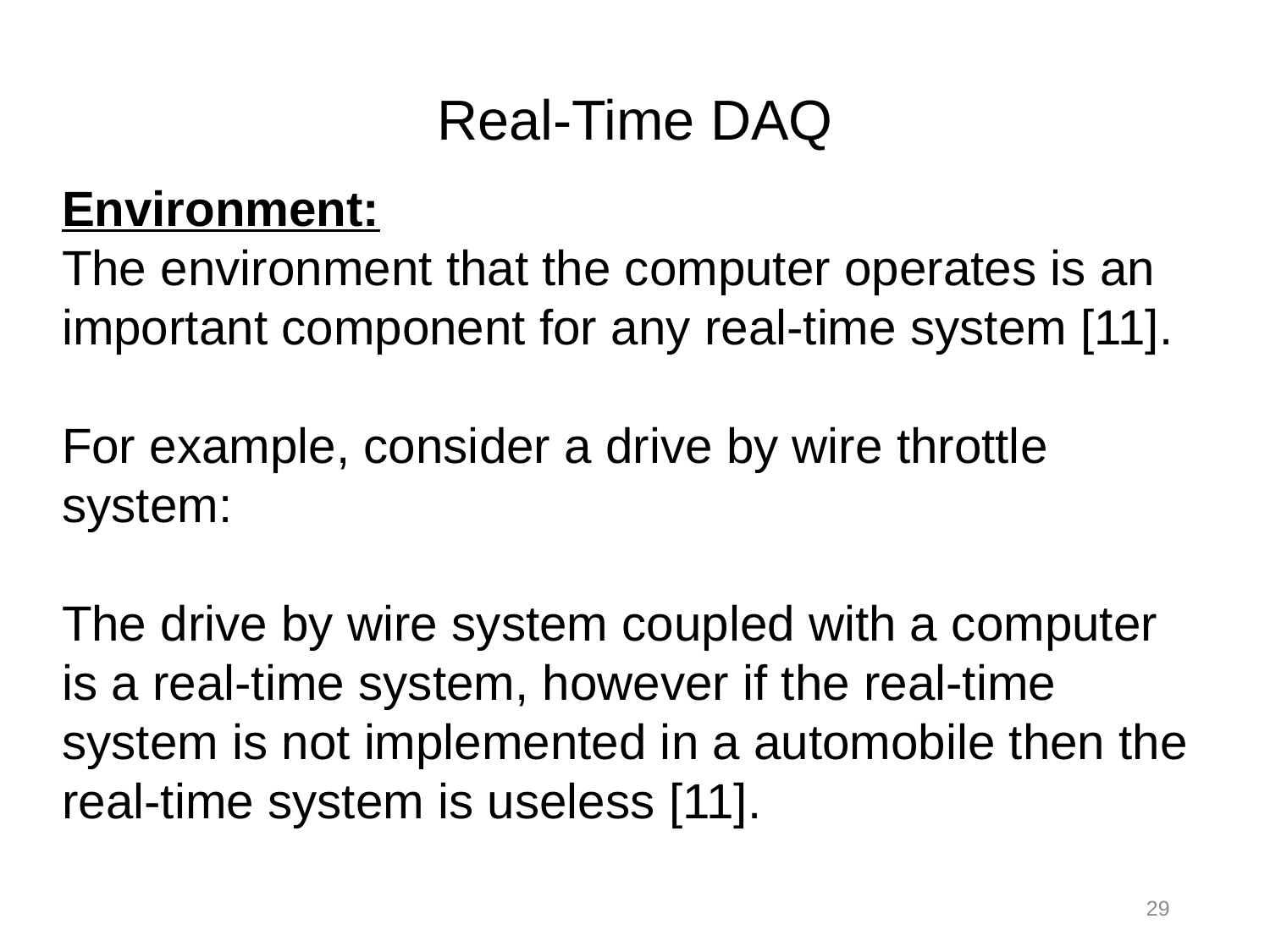

Real-Time DAQ
Environment:
The environment that the computer operates is an important component for any real-time system [11].

For example, consider a drive by wire throttle system:

The drive by wire system coupled with a computer is a real-time system, however if the real-time system is not implemented in a automobile then the real-time system is useless [11].
29